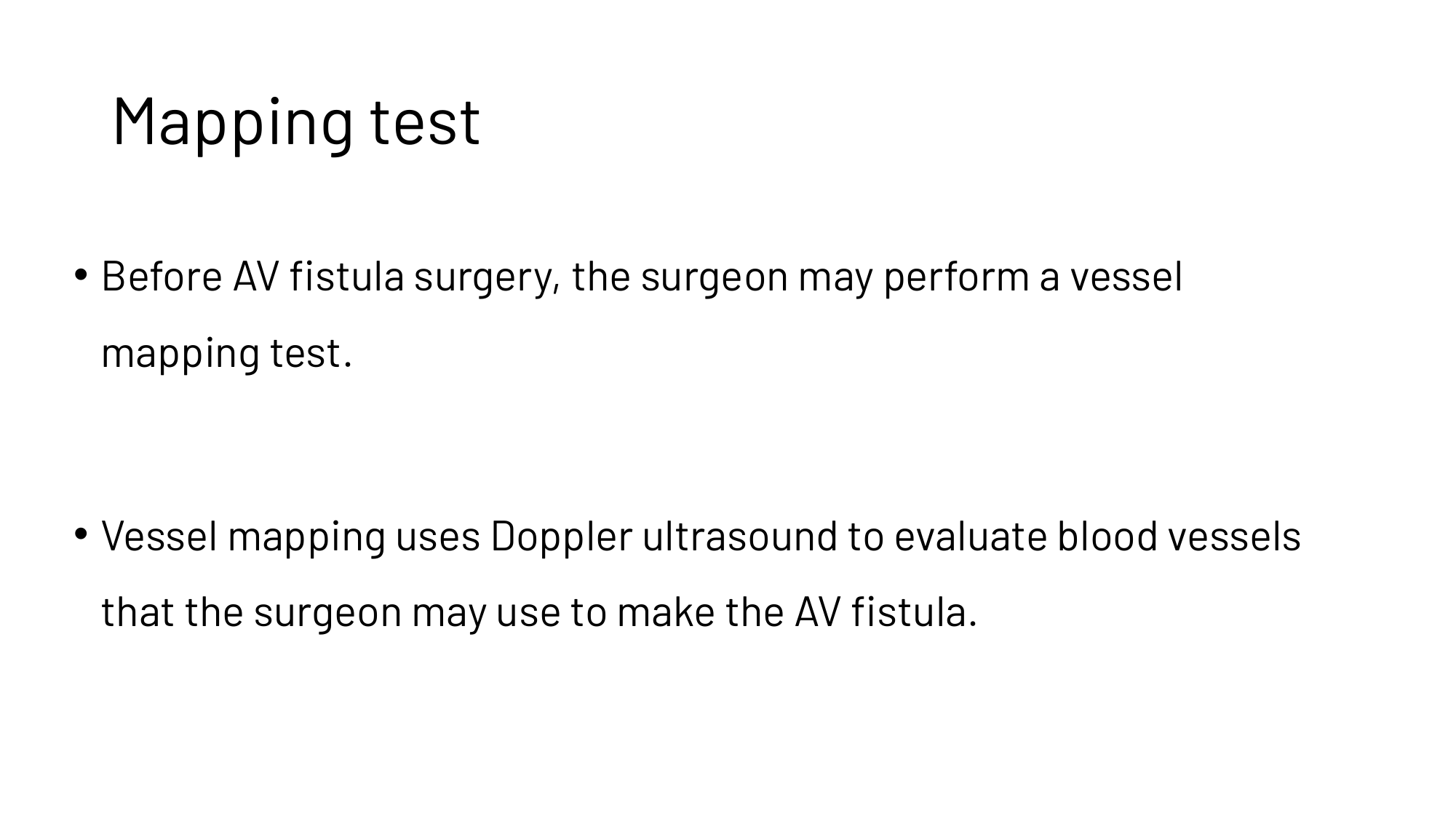

# Mapping test
Before AV fistula surgery, the surgeon may perform a vessel mapping test.

Vessel mapping uses Doppler ultrasound to evaluate blood vessels that the surgeon may use to make the AV fistula.